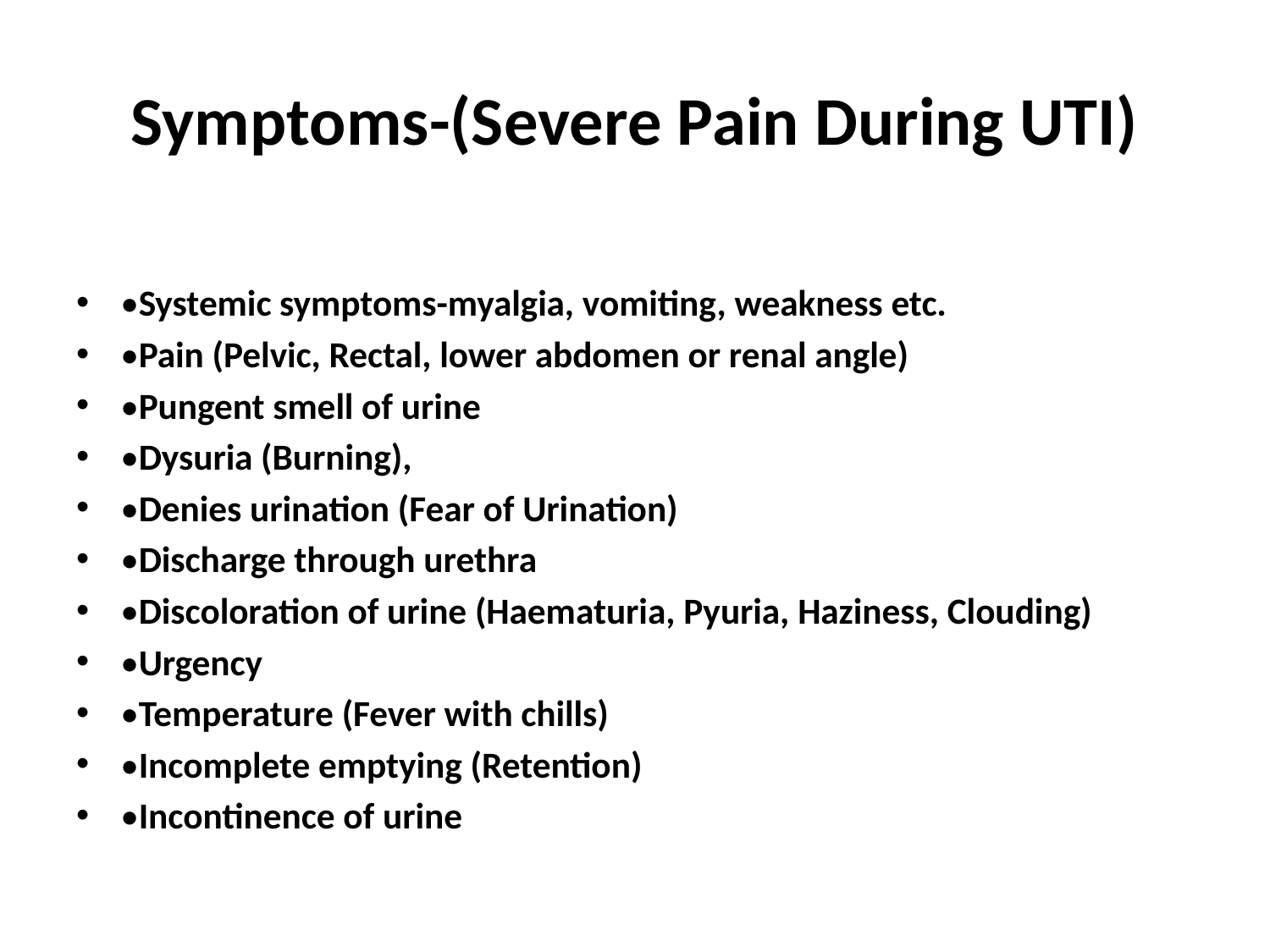

# Symptoms-(Severe Pain During UTI)

•Systemic symptoms-myalgia, vomiting, weakness etc.
•Pain (Pelvic, Rectal, lower abdomen or renal angle)
•Pungent smell of urine
•Dysuria (Burning),
•Denies urination (Fear of Urination)
•Discharge through urethra
•Discoloration of urine (Haematuria, Pyuria, Haziness, Clouding)
•Urgency
•Temperature (Fever with chills)
•Incomplete emptying (Retention)
•Incontinence of urine